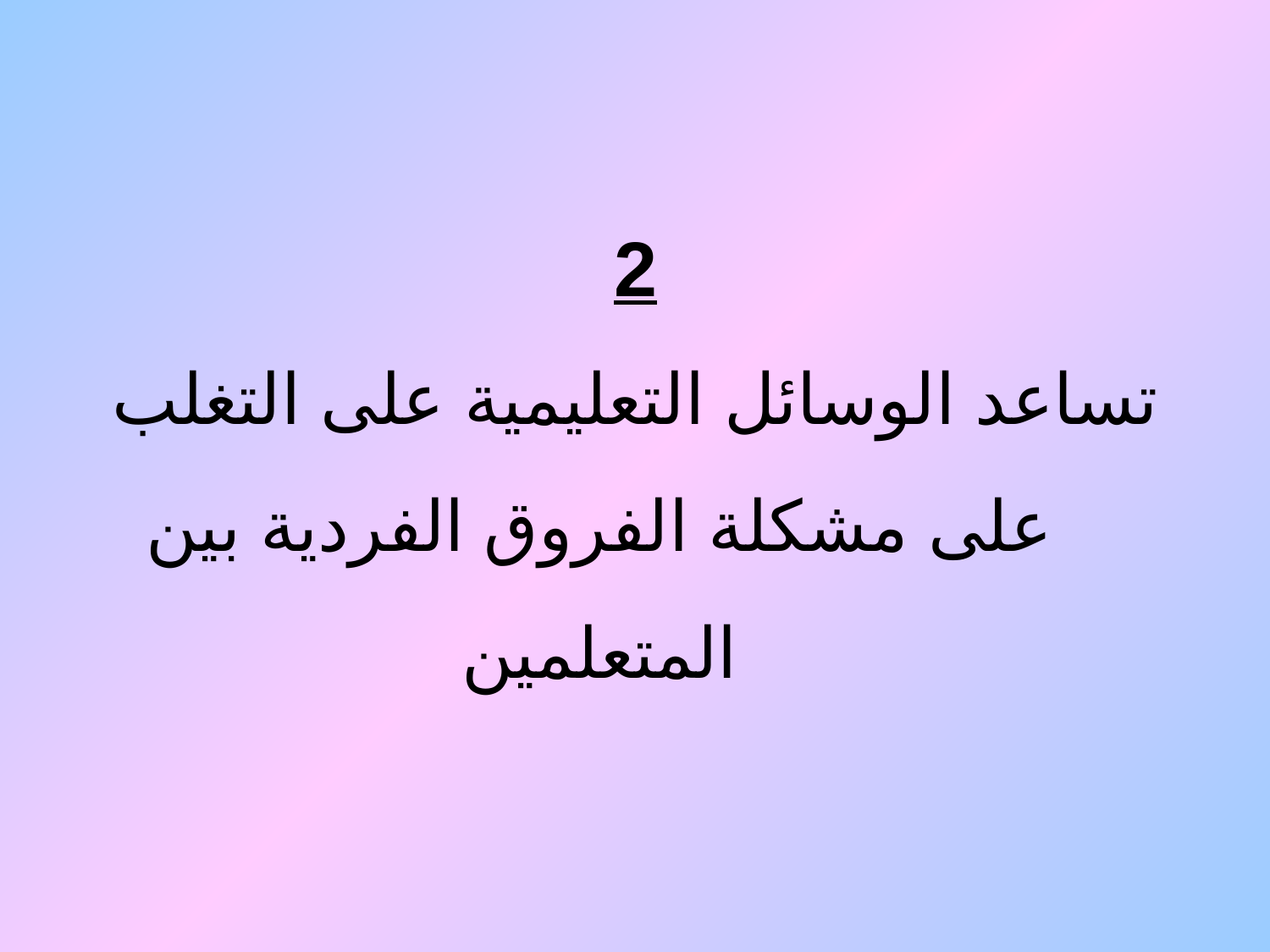

2
تساعد الوسائل التعليمية على التغلب على مشكلة الفروق الفردية بين المتعلمين